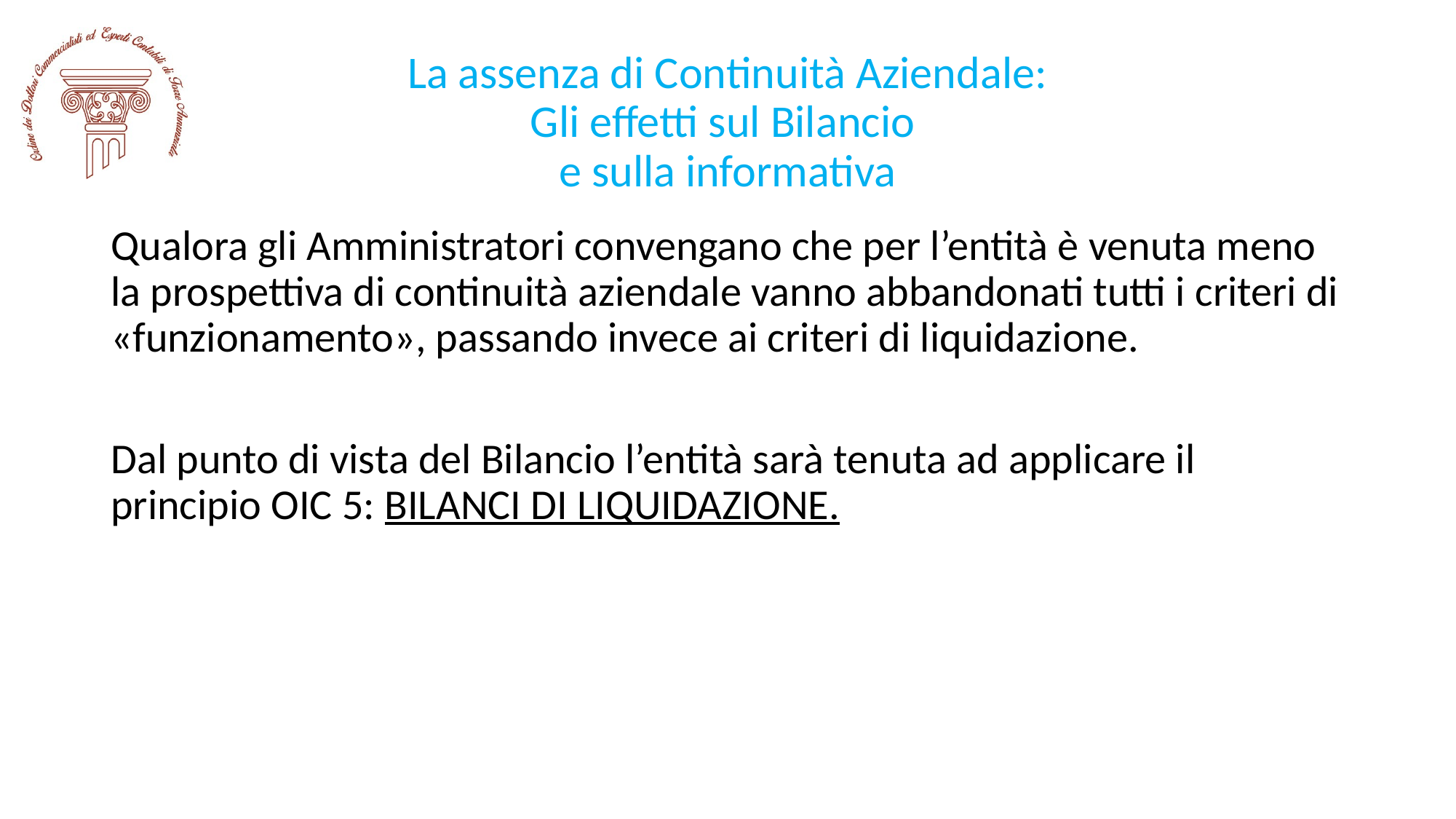

# La assenza di Continuità Aziendale: Gli effetti sul Bilancio e sulla informativa
Qualora gli Amministratori convengano che per l’entità è venuta meno la prospettiva di continuità aziendale vanno abbandonati tutti i criteri di «funzionamento», passando invece ai criteri di liquidazione.

Dal punto di vista del Bilancio l’entità sarà tenuta ad applicare il principio OIC 5: BILANCI DI LIQUIDAZIONE.